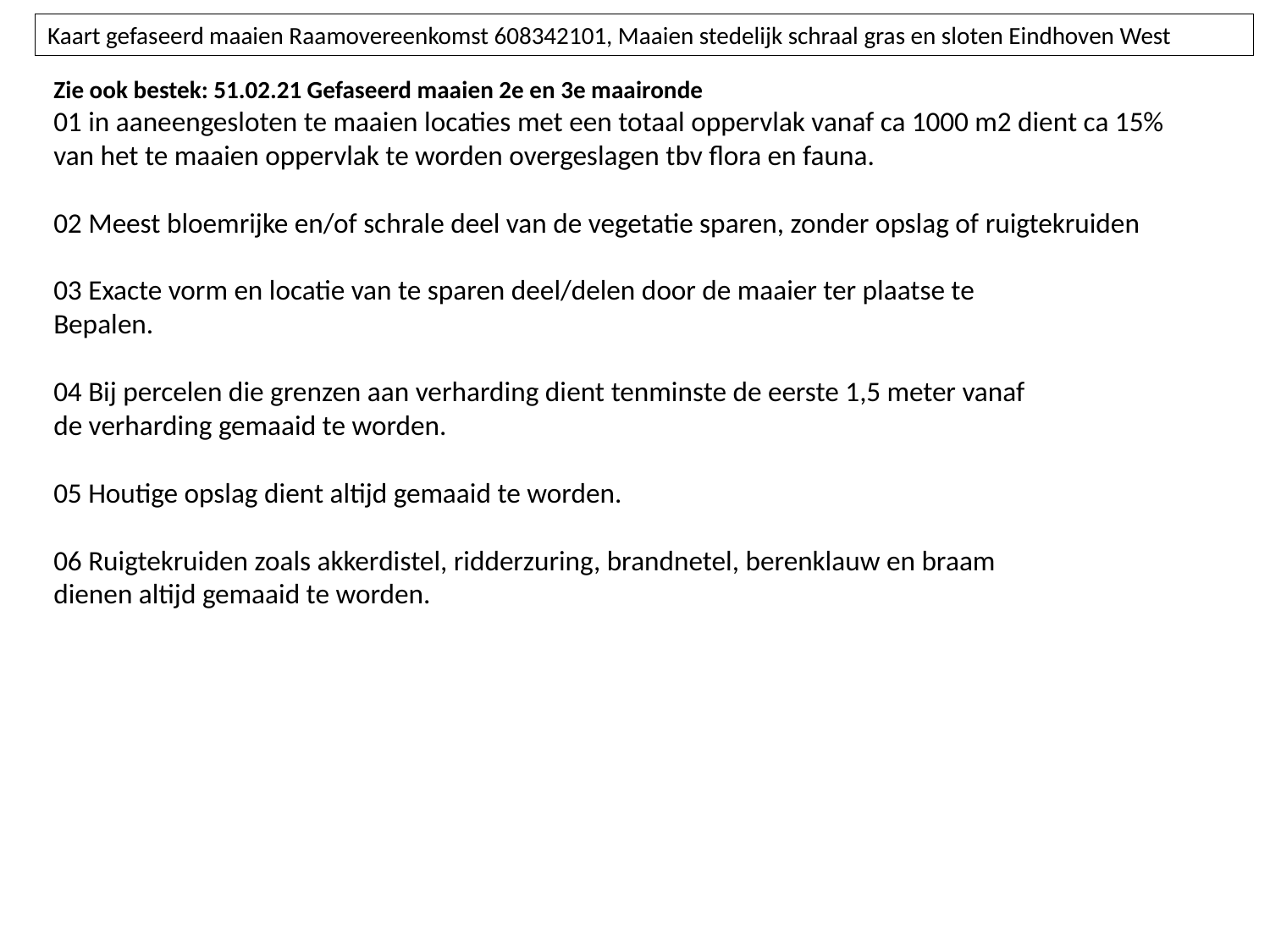

Zie ook bestek: 51.02.21 Gefaseerd maaien 2e en 3e maaironde
01 in aaneengesloten te maaien locaties met een totaal oppervlak vanaf ca 1000 m2 dient ca 15% van het te maaien oppervlak te worden overgeslagen tbv flora en fauna.

02 Meest bloemrijke en/of schrale deel van de vegetatie sparen, zonder opslag of ruigtekruiden

03 Exacte vorm en locatie van te sparen deel/delen door de maaier ter plaatse te
Bepalen.

04 Bij percelen die grenzen aan verharding dient tenminste de eerste 1,5 meter vanaf
de verharding gemaaid te worden.

05 Houtige opslag dient altijd gemaaid te worden.

06 Ruigtekruiden zoals akkerdistel, ridderzuring, brandnetel, berenklauw en braam
dienen altijd gemaaid te worden.

Kaart gefaseerd maaien Raamovereenkomst 608342101, Maaien stedelijk schraal gras en sloten Eindhoven West